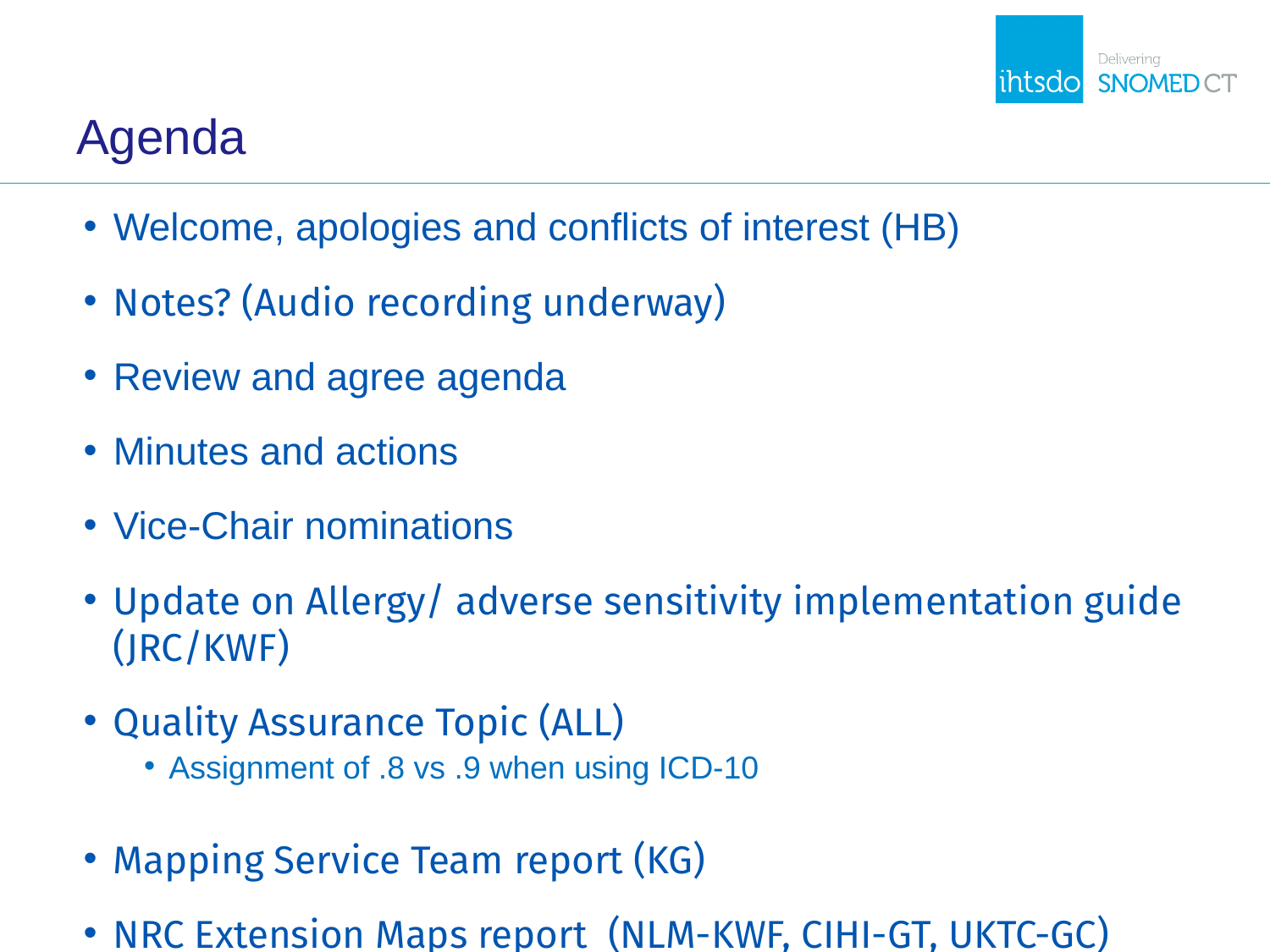

# Agenda
Welcome, apologies and conflicts of interest (HB)

Notes? (Audio recording underway)

Review and agree agenda

Minutes and actions

Vice-Chair nominations

Update on Allergy/ adverse sensitivity implementation guide (JRC/KWF)

Quality Assurance Topic (ALL)
Assignment of .8 vs .9 when using ICD-10

Mapping Service Team report (KG)

NRC Extension Maps report  (NLM-KWF, CIHI-GT, UKTC-GC)